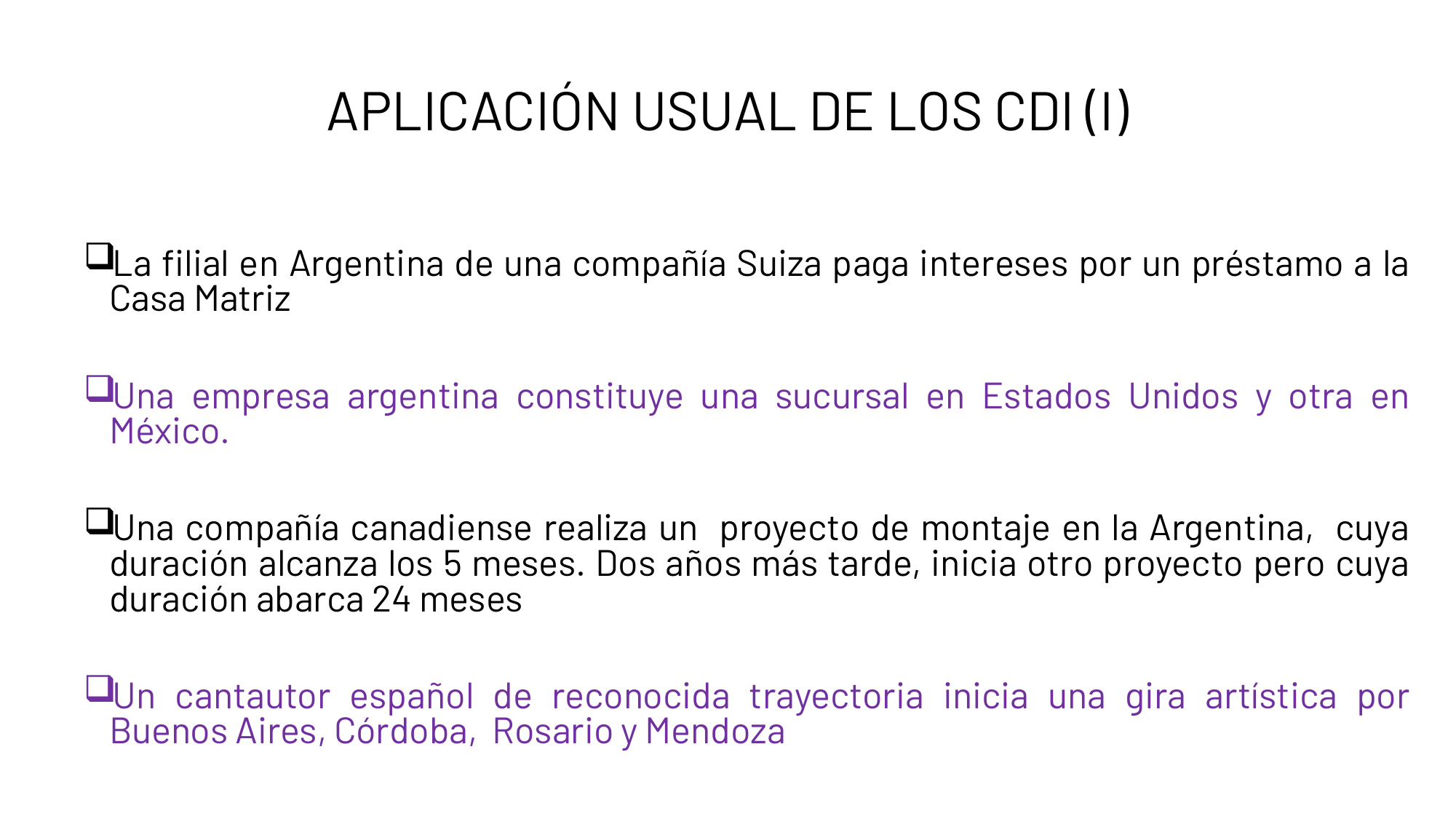

# APLICACIÓN USUAL DE LOS CDI (I)

La filial en Argentina de una compañía Suiza paga intereses por un préstamo a la Casa Matriz

Una empresa argentina constituye una sucursal en Estados Unidos y otra en México.

Una compañía canadiense realiza un  proyecto de montaje en la Argentina,  cuya duración alcanza los 5 meses. Dos años más tarde, inicia otro proyecto pero cuya duración abarca 24 meses

Un cantautor español de reconocida trayectoria inicia una gira artística por Buenos Aires, Córdoba,  Rosario y Mendoza